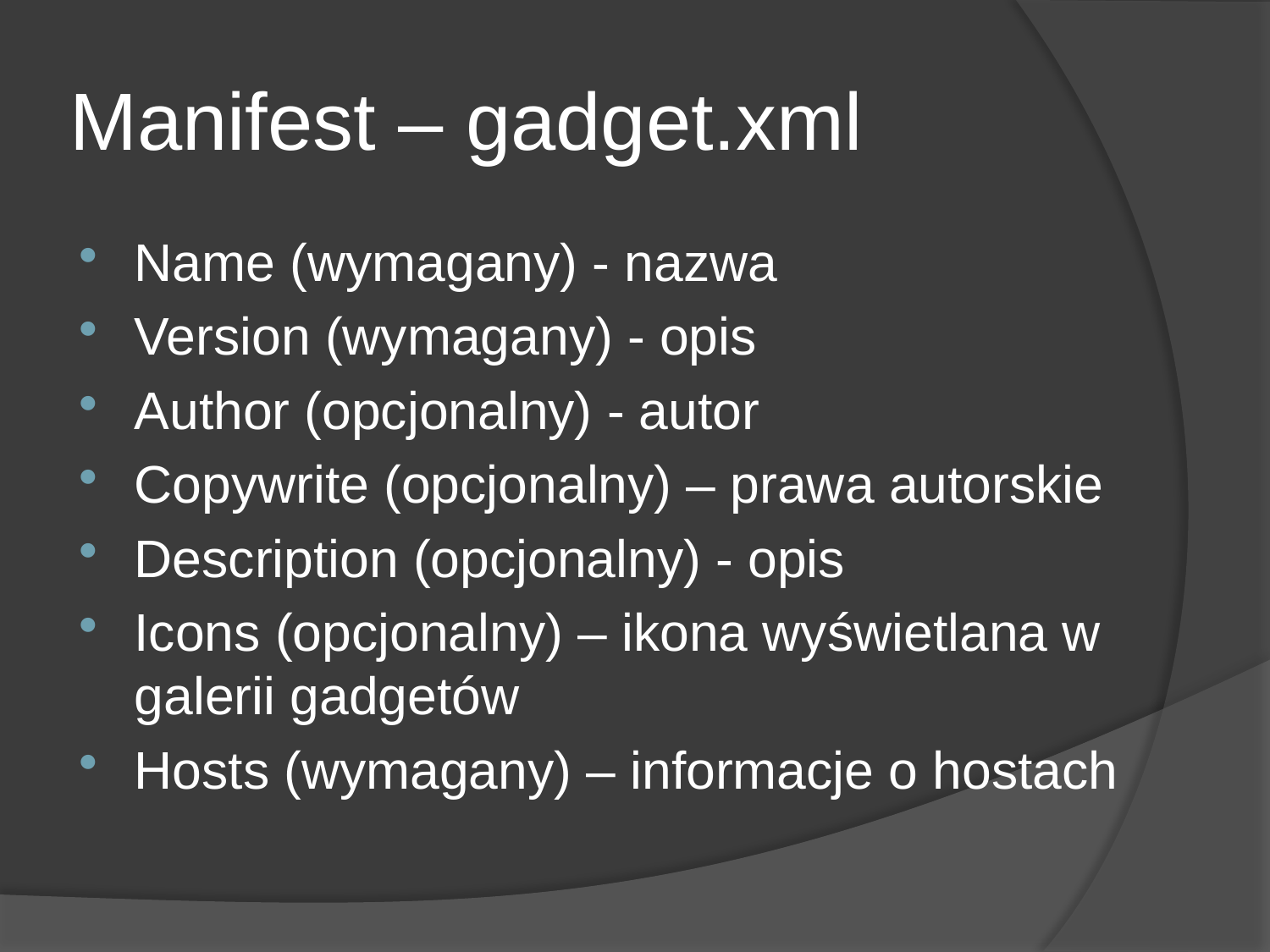

# Manifest – gadget.xml
Name (wymagany) - nazwa
Version (wymagany) - opis
Author (opcjonalny) - autor
Copywrite (opcjonalny) – prawa autorskie
Description (opcjonalny) - opis
Icons (opcjonalny) – ikona wyświetlana w galerii gadgetów
Hosts (wymagany) – informacje o hostach